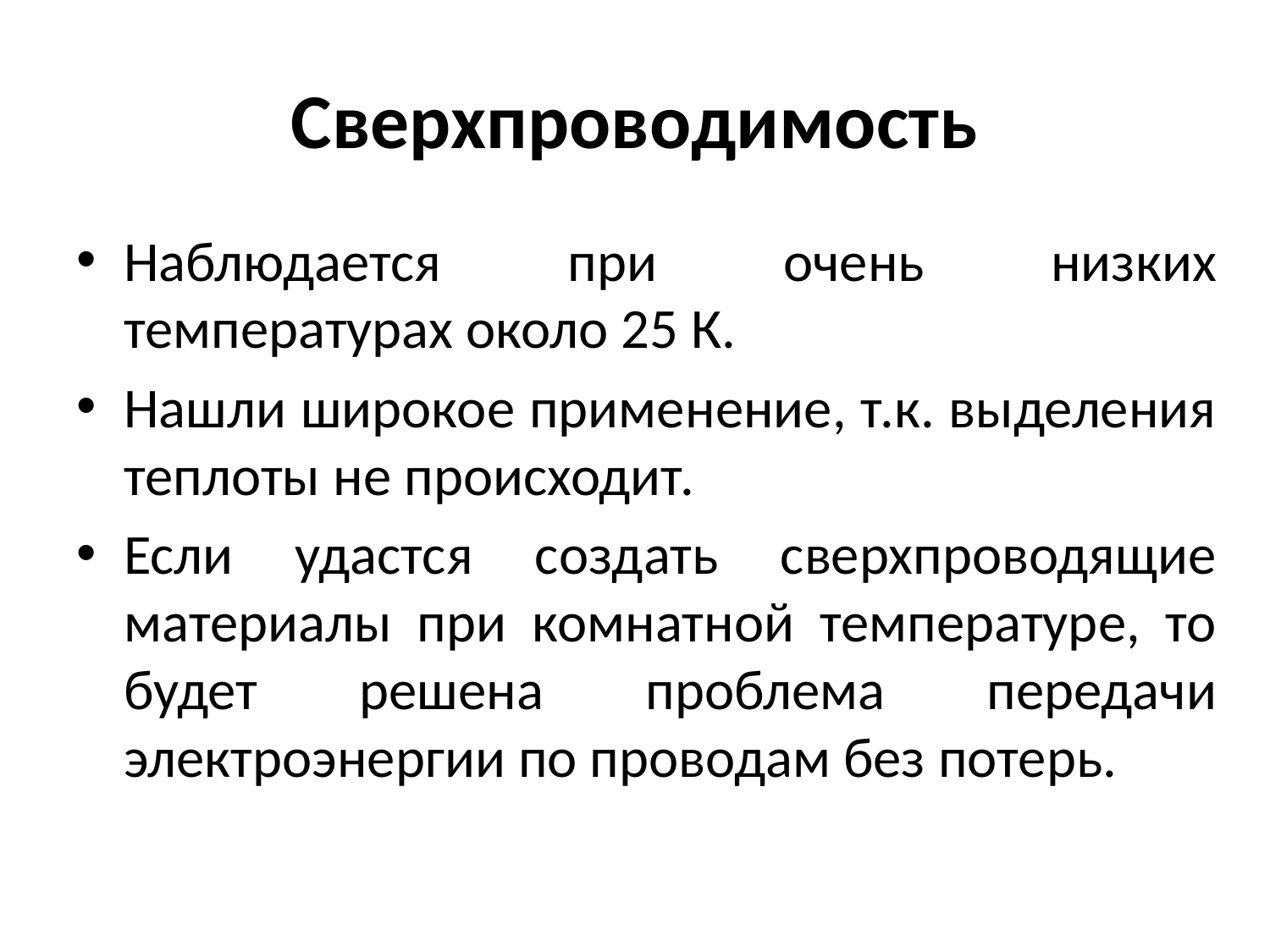

# Сверхпроводимость
Наблюдается при очень низких температурах около 25 К.
Нашли широкое применение, т.к. выделения теплоты не происходит.
Если удастся создать сверхпроводящие материалы при комнатной температуре, то будет решена проблема передачи электроэнергии по проводам без потерь.